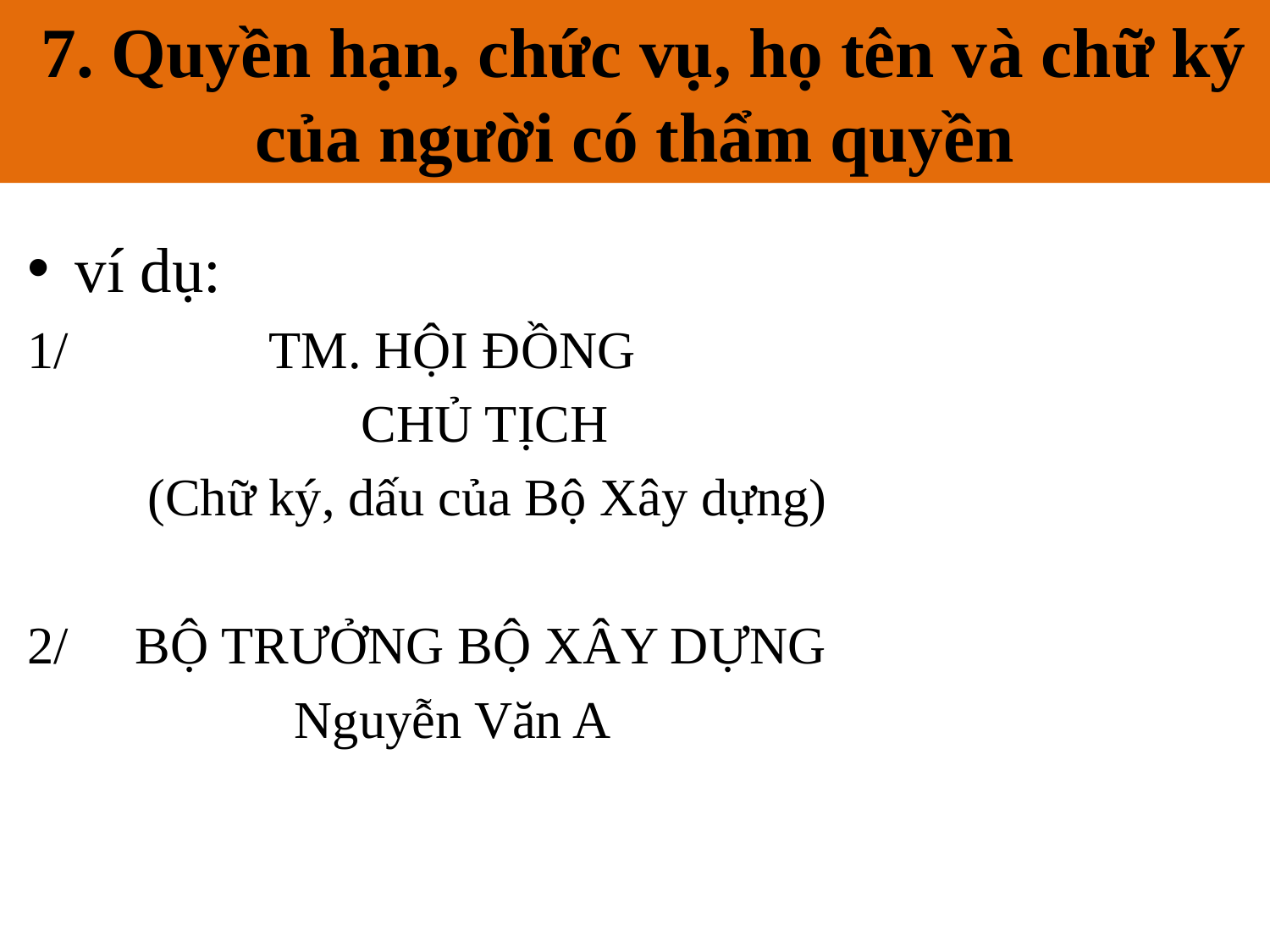

7. Quyền hạn, chức vụ, họ tên và chữ ký của người có thẩm quyền
# 7. Quyền hạn, chức vụ, họ tên và chữ ký của người có thẩm quyền
ví dụ:
1/               TM. HỘI ĐỒNG
                         CHỦ TỊCH
         (Chữ ký, dấu của Bộ Xây dựng)

2/     BỘ TRƯỞNG BỘ XÂY DỰNG
                    Nguyễn Văn A